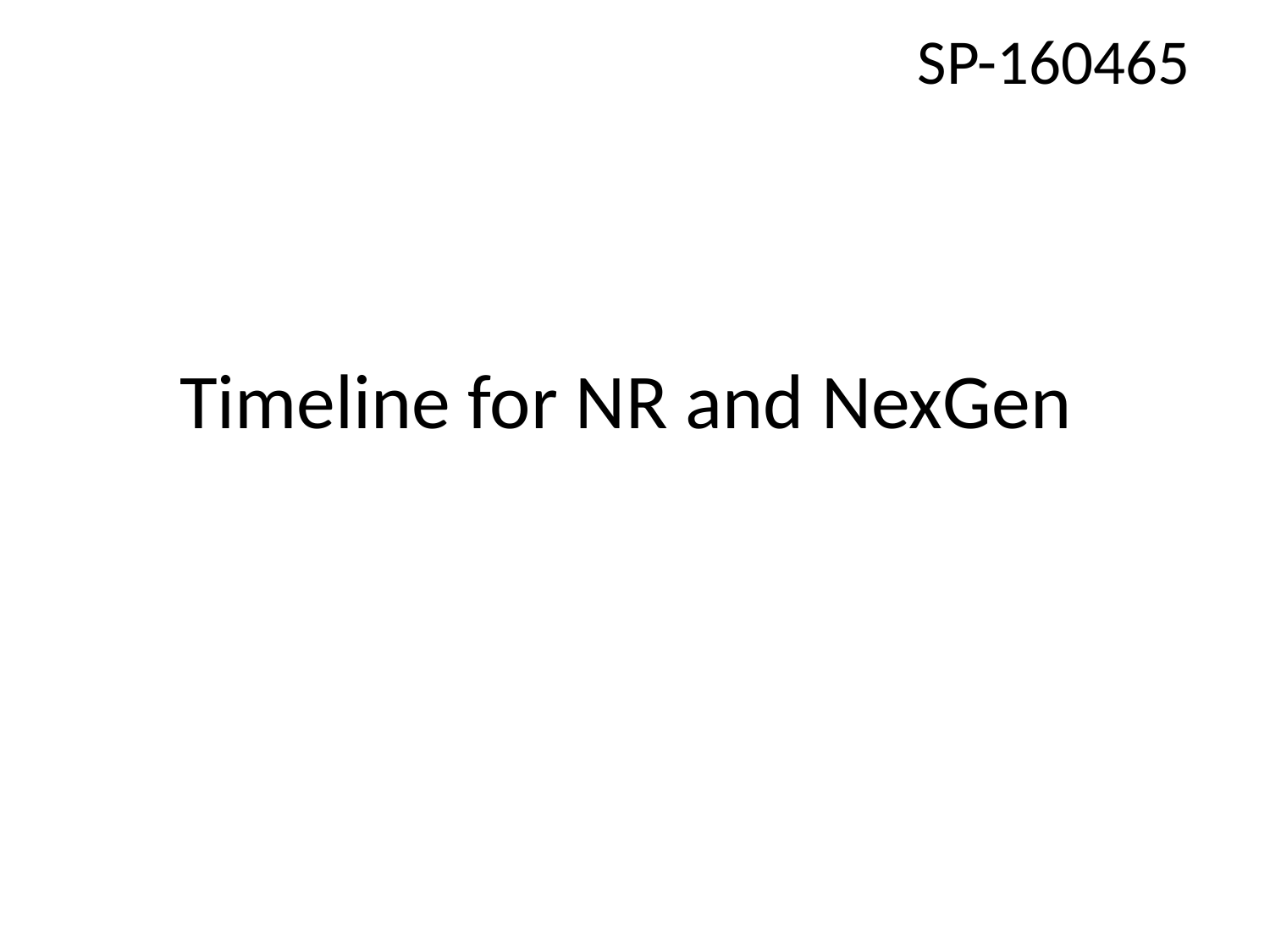

SP-160465
# Timeline for NR and NexGen